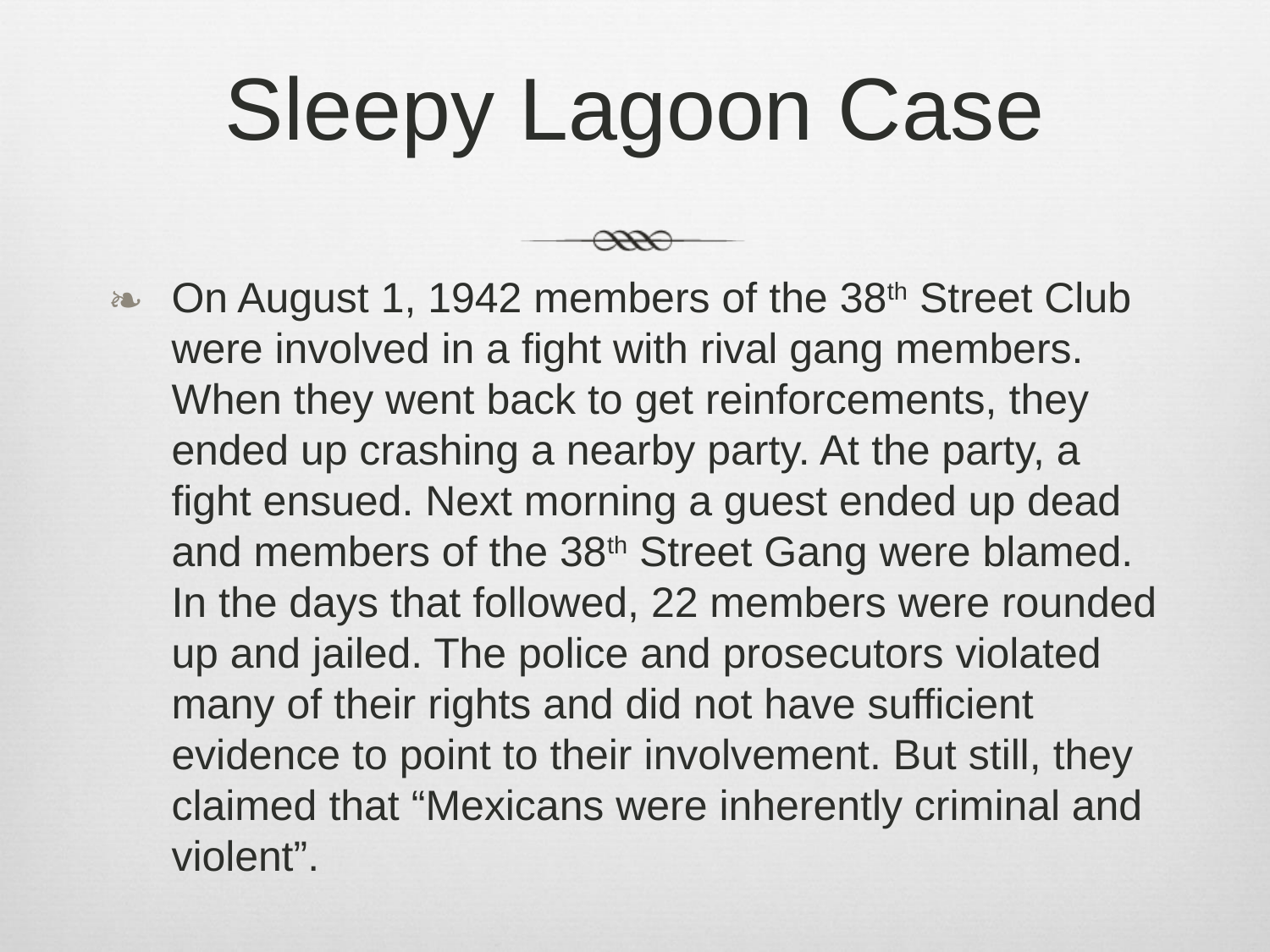

# Sleepy Lagoon Case
On August 1, 1942 members of the 38th Street Club were involved in a fight with rival gang members. When they went back to get reinforcements, they ended up crashing a nearby party. At the party, a fight ensued. Next morning a guest ended up dead and members of the 38th Street Gang were blamed. In the days that followed, 22 members were rounded up and jailed. The police and prosecutors violated many of their rights and did not have sufficient evidence to point to their involvement. But still, they claimed that “Mexicans were inherently criminal and violent”.